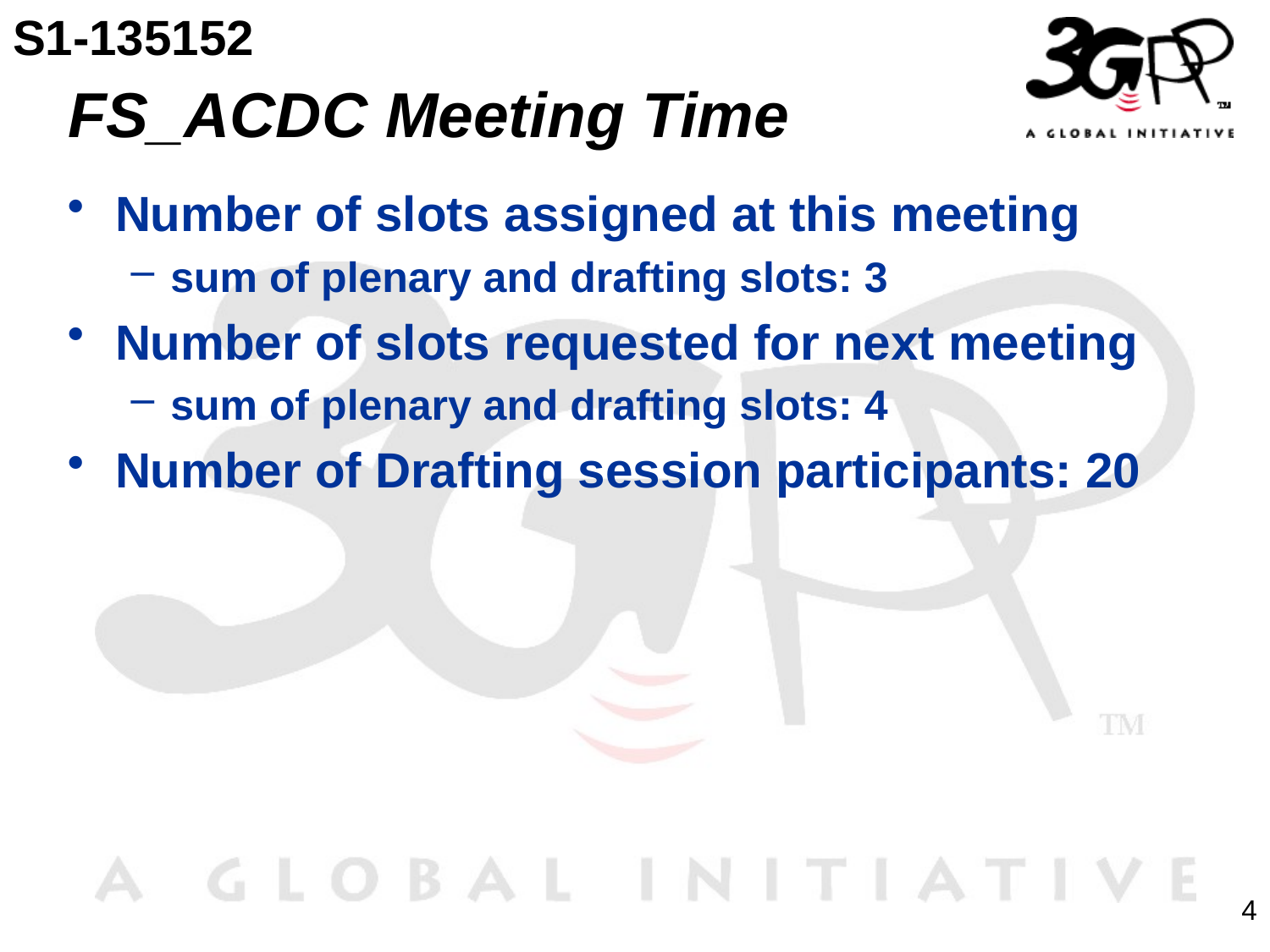

S1-135152
# FS_ACDC Meeting Time
Number of slots assigned at this meeting
sum of plenary and drafting slots: 3
Number of slots requested for next meeting
sum of plenary and drafting slots: 4
Number of Drafting session participants: 20
4